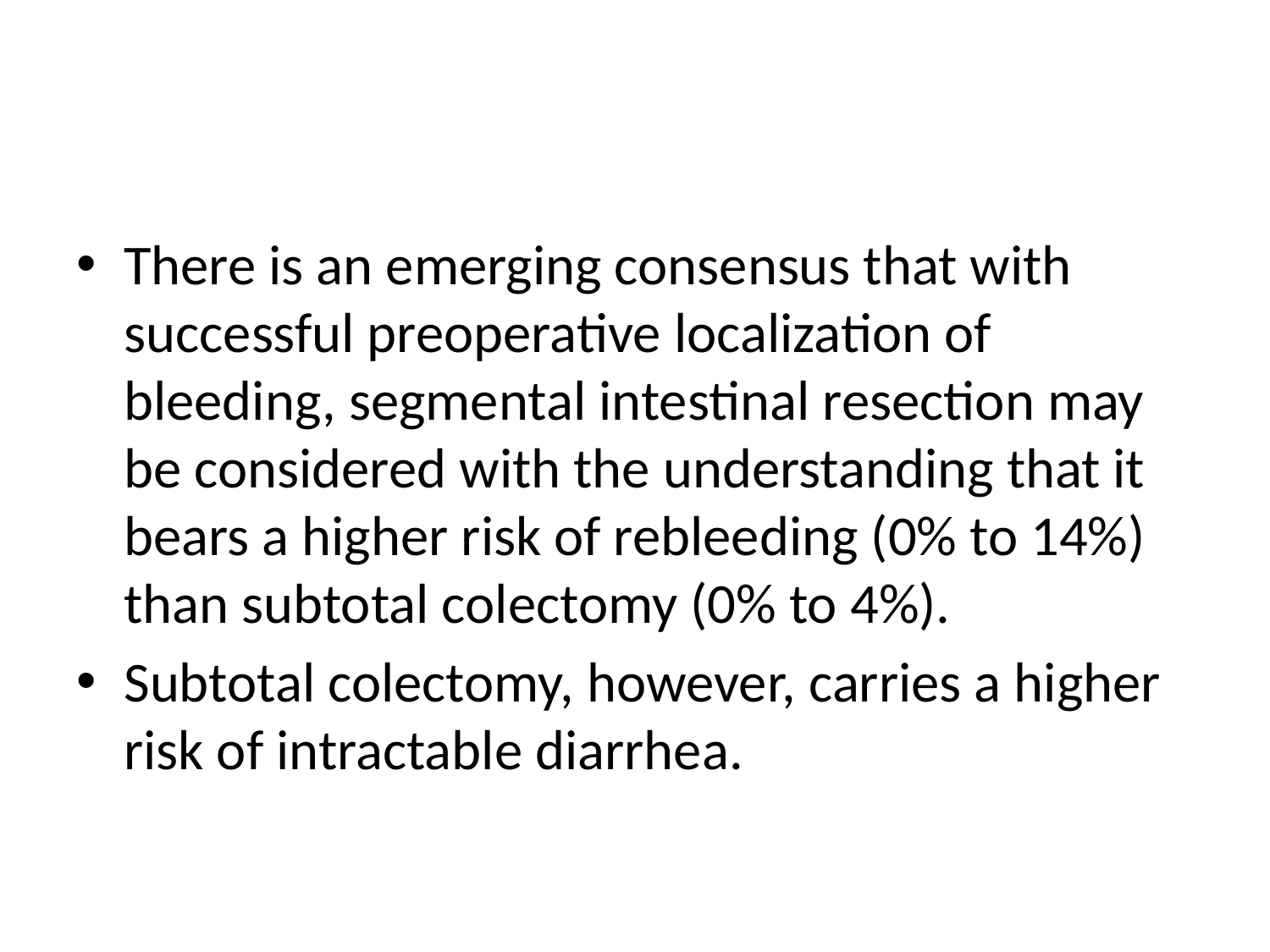

#
There is an emerging consensus that with successful preoperative localization of bleeding, segmental intestinal resection may be considered with the understanding that it bears a higher risk of rebleeding (0% to 14%) than subtotal colectomy (0% to 4%).
Subtotal colectomy, however, carries a higher risk of intractable diarrhea.